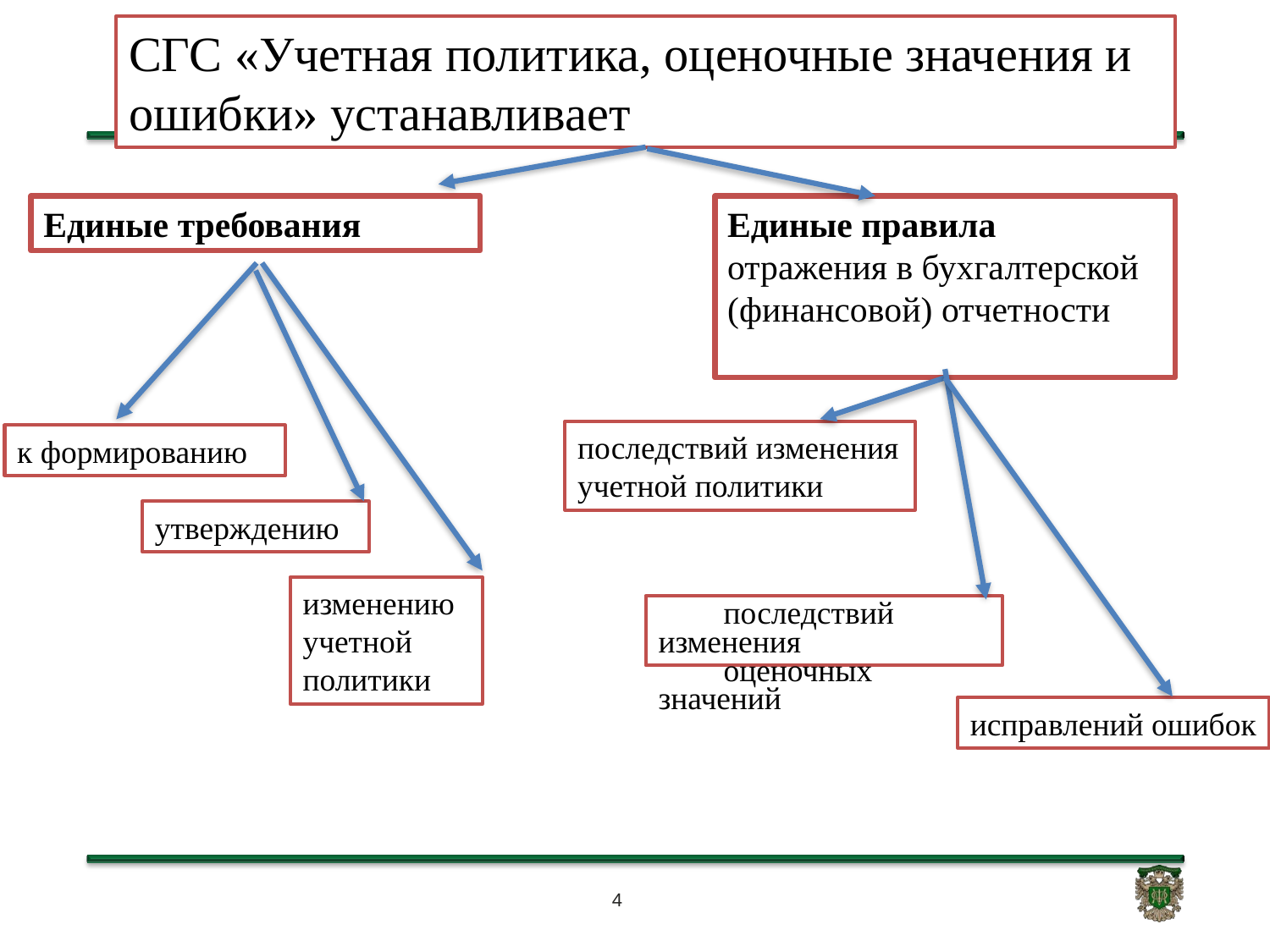

СГС «Учетная политика, оценочные значения и ошибки» устанавливает
Единые требования
Единые правила отражения в бухгалтерской (финансовой) отчетности

последствий изменения учетной политики
к формированию
утверждению
изменению учетной политики
последствий изменения
оценочных значений
исправлений ошибок
4